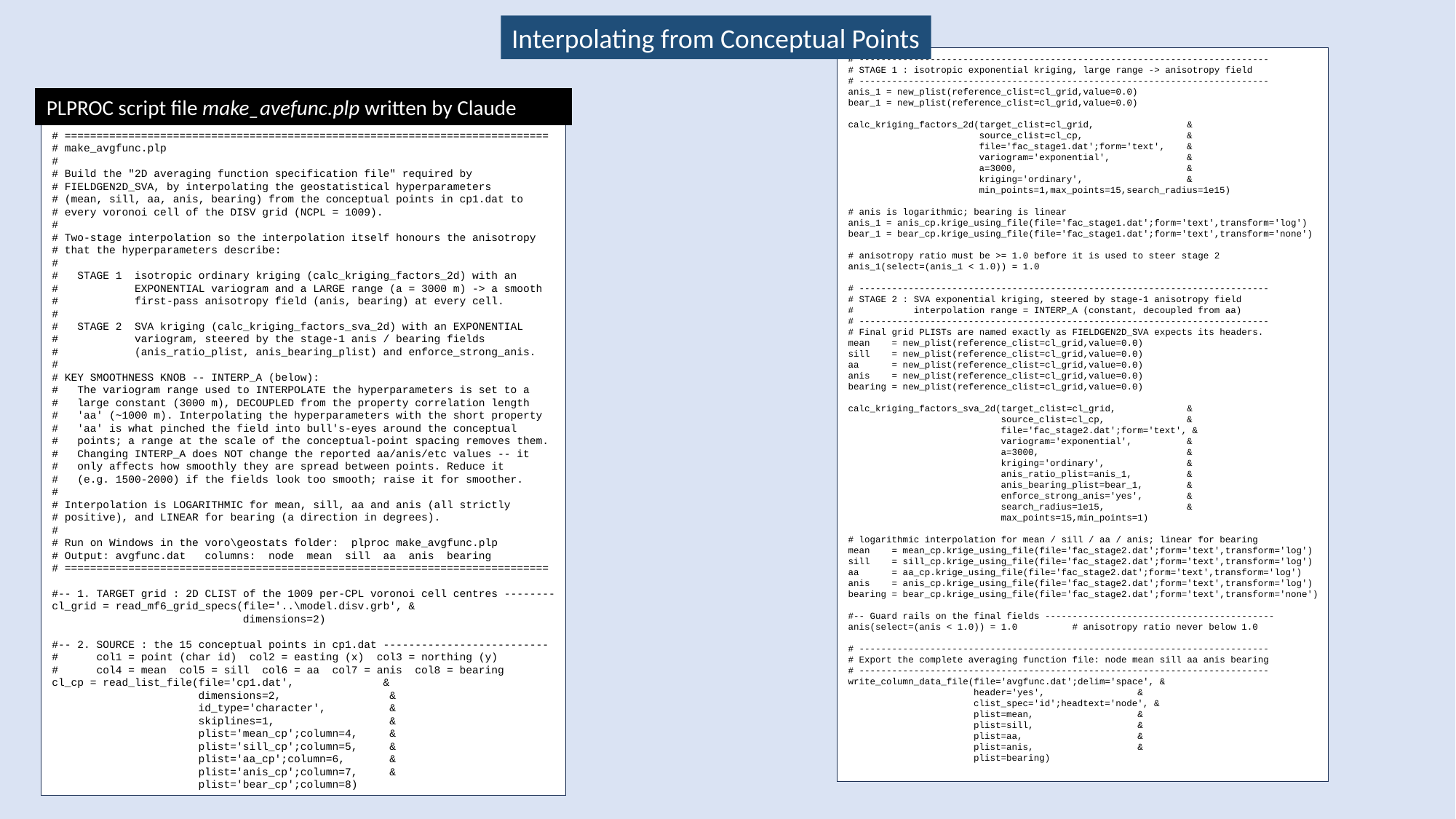

Interpolating from Conceptual Points
# ---------------------------------------------------------------------------
# STAGE 1 : isotropic exponential kriging, large range -> anisotropy field
# ---------------------------------------------------------------------------
anis_1 = new_plist(reference_clist=cl_grid,value=0.0)
bear_1 = new_plist(reference_clist=cl_grid,value=0.0)

calc_kriging_factors_2d(target_clist=cl_grid,                 &
                        source_clist=cl_cp,                   &
                        file='fac_stage1.dat';form='text',    &
                        variogram='exponential',              &
                        a=3000,                               &
                        kriging='ordinary',                   &
                        min_points=1,max_points=15,search_radius=1e15)

# anis is logarithmic; bearing is linear
anis_1 = anis_cp.krige_using_file(file='fac_stage1.dat';form='text',transform='log')
bear_1 = bear_cp.krige_using_file(file='fac_stage1.dat';form='text',transform='none')

# anisotropy ratio must be >= 1.0 before it is used to steer stage 2
anis_1(select=(anis_1 < 1.0)) = 1.0

# ---------------------------------------------------------------------------
# STAGE 2 : SVA exponential kriging, steered by stage-1 anisotropy field
#           interpolation range = INTERP_A (constant, decoupled from aa)
# ---------------------------------------------------------------------------
# Final grid PLISTs are named exactly as FIELDGEN2D_SVA expects its headers.
mean    = new_plist(reference_clist=cl_grid,value=0.0)
sill    = new_plist(reference_clist=cl_grid,value=0.0)
aa      = new_plist(reference_clist=cl_grid,value=0.0)
anis    = new_plist(reference_clist=cl_grid,value=0.0)
bearing = new_plist(reference_clist=cl_grid,value=0.0)

calc_kriging_factors_sva_2d(target_clist=cl_grid,             &
                            source_clist=cl_cp,               &
                            file='fac_stage2.dat';form='text', &
                            variogram='exponential',          &
                            a=3000,                           &
                            kriging='ordinary',               &
                            anis_ratio_plist=anis_1,          &
                            anis_bearing_plist=bear_1,        &
                            enforce_strong_anis='yes',        &
                            search_radius=1e15,               &
                            max_points=15,min_points=1)

# logarithmic interpolation for mean / sill / aa / anis; linear for bearing
mean    = mean_cp.krige_using_file(file='fac_stage2.dat';form='text',transform='log')
sill    = sill_cp.krige_using_file(file='fac_stage2.dat';form='text',transform='log')
aa      = aa_cp.krige_using_file(file='fac_stage2.dat';form='text',transform='log')
anis    = anis_cp.krige_using_file(file='fac_stage2.dat';form='text',transform='log')
bearing = bear_cp.krige_using_file(file='fac_stage2.dat';form='text',transform='none')

#-- Guard rails on the final fields ------------------------------------------
anis(select=(anis < 1.0)) = 1.0          # anisotropy ratio never below 1.0

# ---------------------------------------------------------------------------
# Export the complete averaging function file: node mean sill aa anis bearing
# ---------------------------------------------------------------------------
write_column_data_file(file='avgfunc.dat';delim='space', &
                       header='yes',                 &
                       clist_spec='id';headtext='node', &
                       plist=mean,                   &
                       plist=sill,                   &
                       plist=aa,                     &
                       plist=anis,                   &
                       plist=bearing)

PLPROC script file make_avefunc.plp written by Claude
# ============================================================================
# make_avgfunc.plp
#
# Build the "2D averaging function specification file" required by
# FIELDGEN2D_SVA, by interpolating the geostatistical hyperparameters
# (mean, sill, aa, anis, bearing) from the conceptual points in cp1.dat to
# every voronoi cell of the DISV grid (NCPL = 1009).
#
# Two-stage interpolation so the interpolation itself honours the anisotropy
# that the hyperparameters describe:
#
#   STAGE 1  isotropic ordinary kriging (calc_kriging_factors_2d) with an
#            EXPONENTIAL variogram and a LARGE range (a = 3000 m) -> a smooth
#            first-pass anisotropy field (anis, bearing) at every cell.
#
#   STAGE 2  SVA kriging (calc_kriging_factors_sva_2d) with an EXPONENTIAL
#            variogram, steered by the stage-1 anis / bearing fields
#            (anis_ratio_plist, anis_bearing_plist) and enforce_strong_anis.
#
# KEY SMOOTHNESS KNOB -- INTERP_A (below):
#   The variogram range used to INTERPOLATE the hyperparameters is set to a
#   large constant (3000 m), DECOUPLED from the property correlation length
#   'aa' (~1000 m). Interpolating the hyperparameters with the short property
#   'aa' is what pinched the field into bull's-eyes around the conceptual
#   points; a range at the scale of the conceptual-point spacing removes them.
#   Changing INTERP_A does NOT change the reported aa/anis/etc values -- it
#   only affects how smoothly they are spread between points. Reduce it
#   (e.g. 1500-2000) if the fields look too smooth; raise it for smoother.
#
# Interpolation is LOGARITHMIC for mean, sill, aa and anis (all strictly
# positive), and LINEAR for bearing (a direction in degrees).
#
# Run on Windows in the voro\geostats folder:  plproc make_avgfunc.plp
# Output: avgfunc.dat   columns:  node  mean  sill  aa  anis  bearing
# ============================================================================

#-- 1. TARGET grid : 2D CLIST of the 1009 per-CPL voronoi cell centres --------
cl_grid = read_mf6_grid_specs(file='..\model.disv.grb', &
                              dimensions=2)

#-- 2. SOURCE : the 15 conceptual points in cp1.dat --------------------------
#      col1 = point (char id)  col2 = easting (x)  col3 = northing (y)
#      col4 = mean  col5 = sill  col6 = aa  col7 = anis  col8 = bearing
cl_cp = read_list_file(file='cp1.dat',              &
                       dimensions=2,                 &
                       id_type='character',          &
                       skiplines=1,                  &
                       plist='mean_cp';column=4,     &
                       plist='sill_cp';column=5,     &
                       plist='aa_cp';column=6,       &
                       plist='anis_cp';column=7,     &
                       plist='bear_cp';column=8)